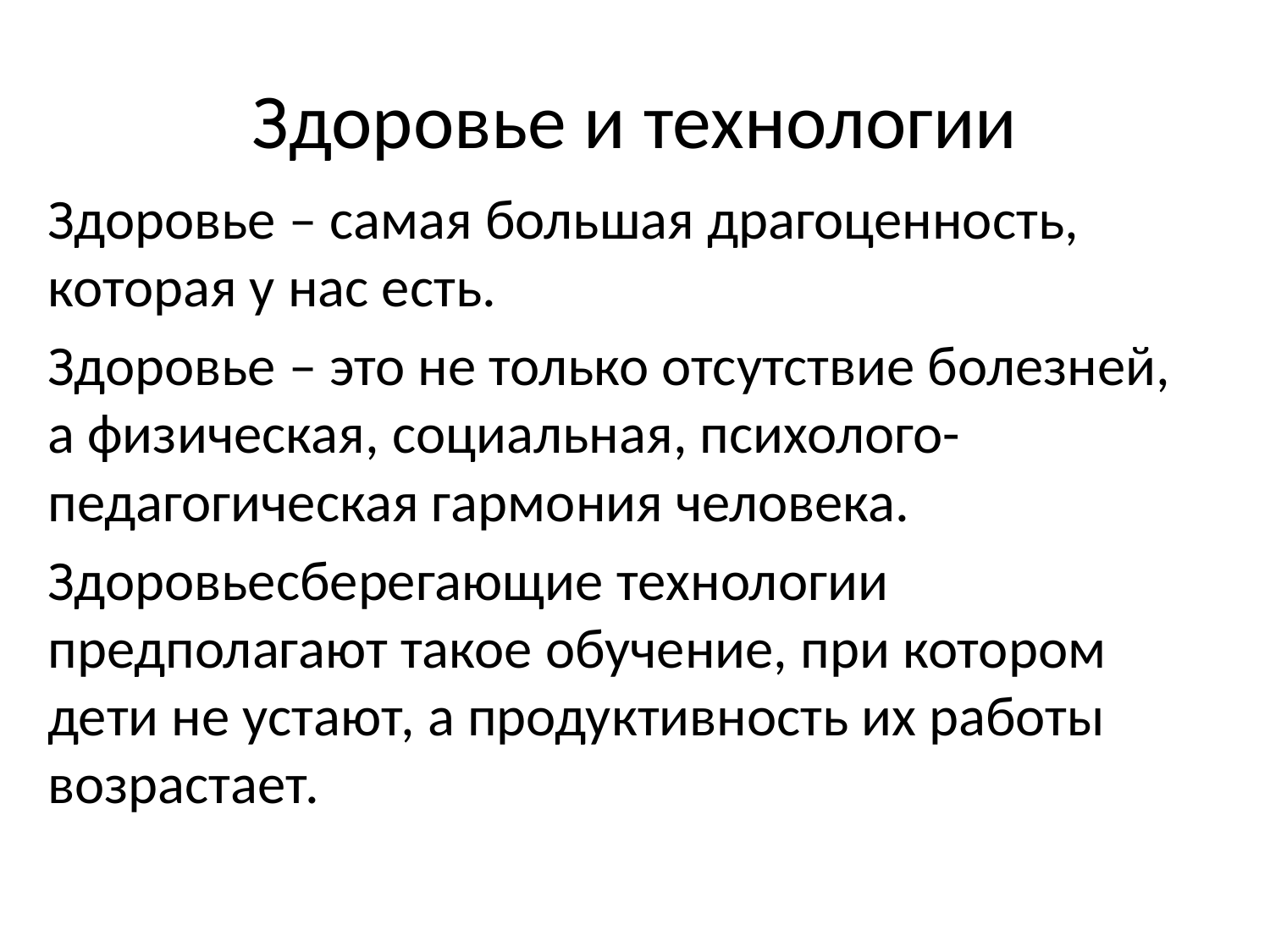

# Здоровье и технологии
Здоровье – самая большая драгоценность, которая у нас есть.
Здоровье – это не только отсутствие болезней, а физическая, социальная, психолого-педагогическая гармония человека.
Здоровьесберегающие технологии предполагают такое обучение, при котором дети не устают, а продуктивность их работы возрастает.